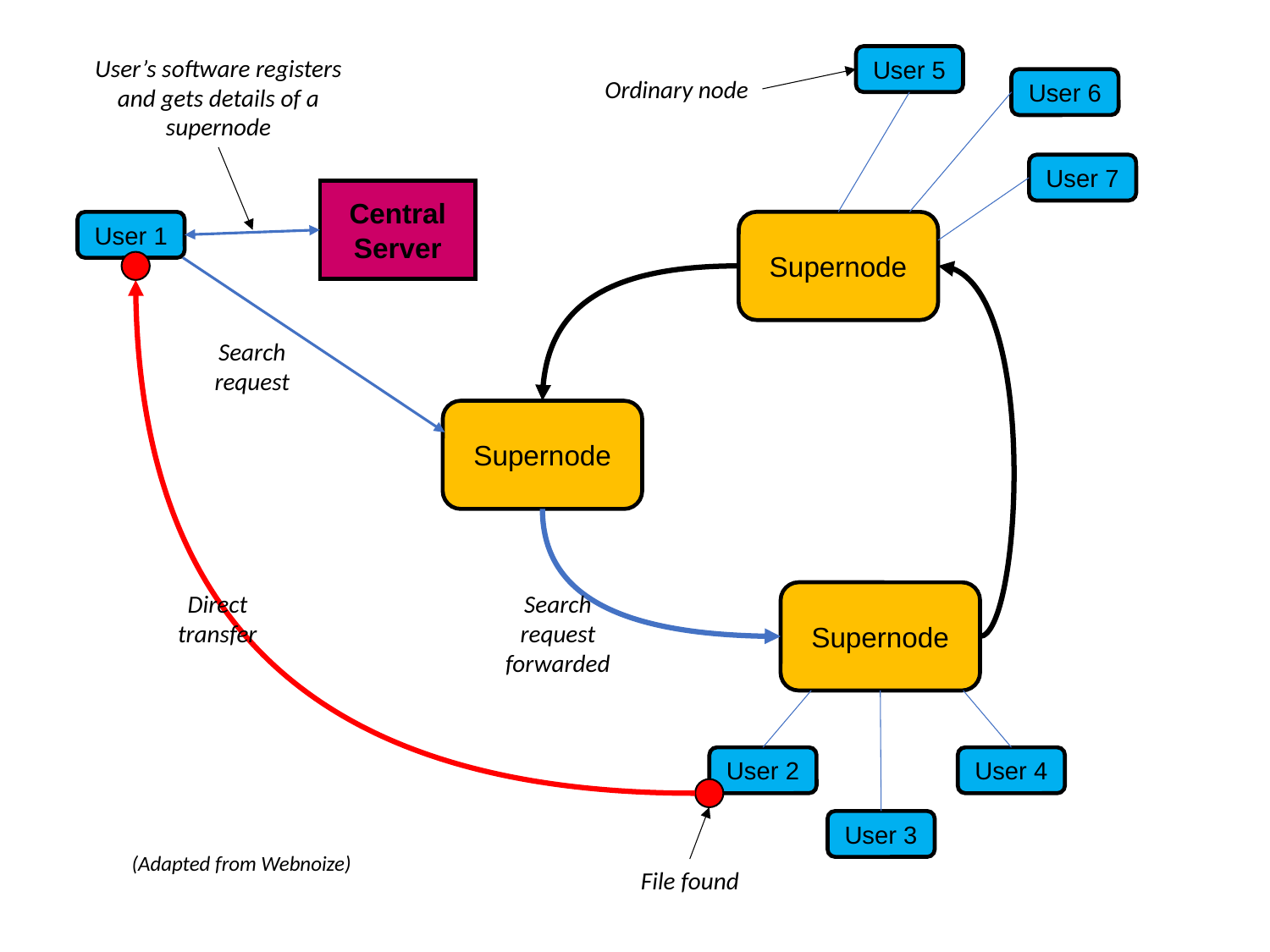

User’s software registers and gets details of a supernode
User 5
Ordinary node
User 6
User 7
Central Server
User 1
Supernode

Search request
Supernode
Direct transfer
Search request forwarded
Supernode
User 2
User 4

User 3
(Adapted from Webnoize)
File found